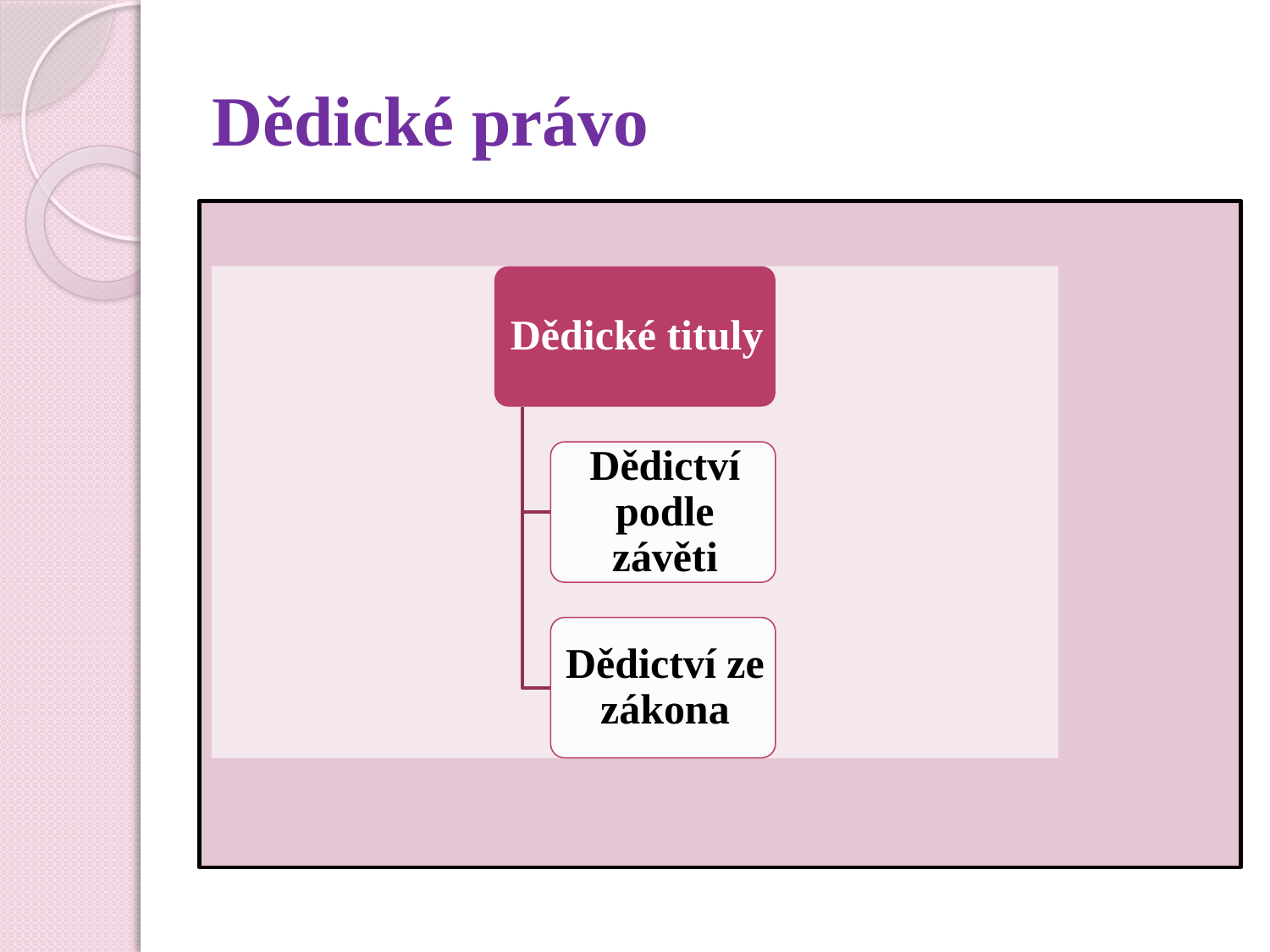

# Dědické právo

Dědické tituly
Dědictví podle závěti
Dědictví ze zákona